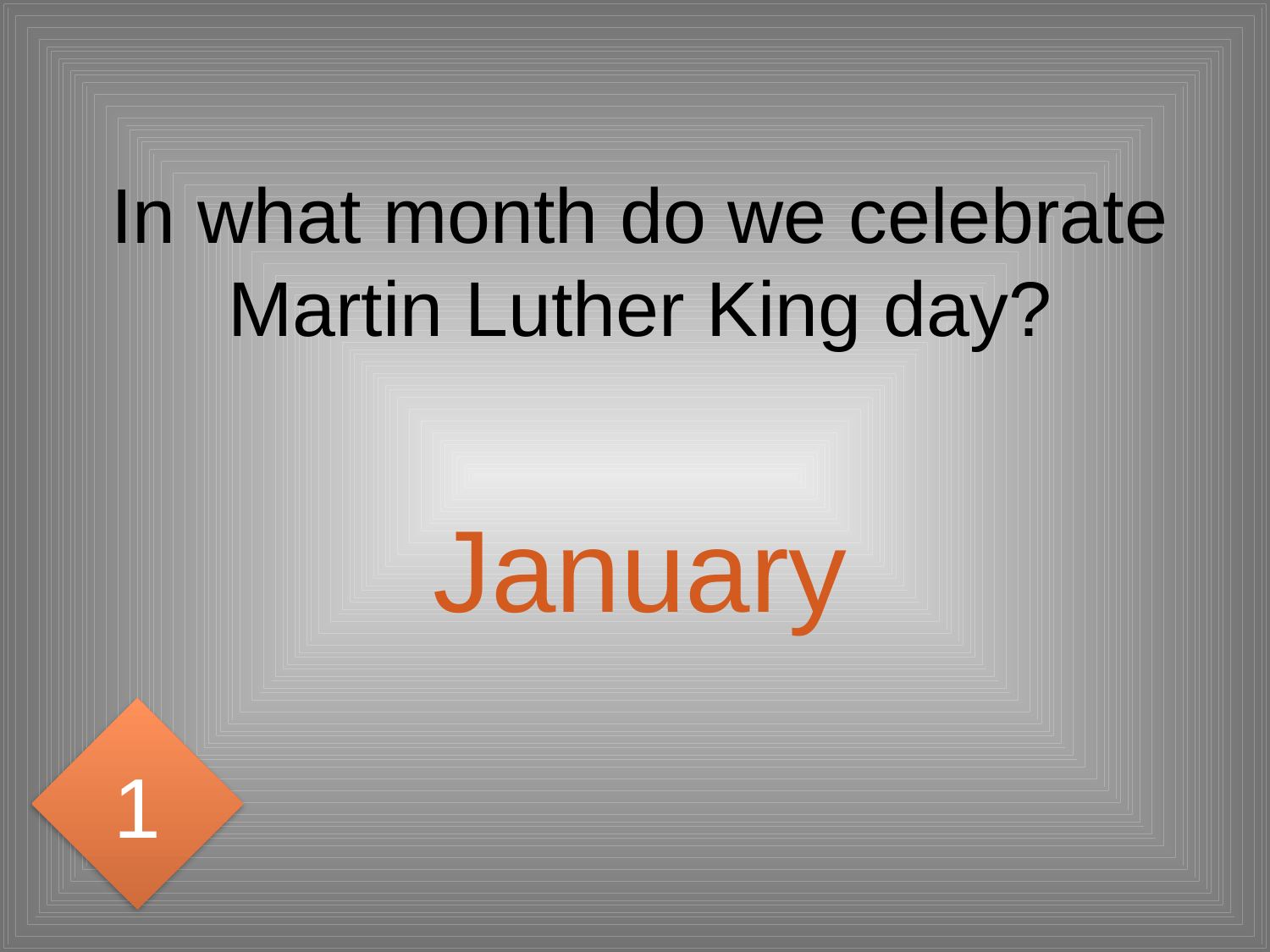

# In what month do we celebrate Martin Luther King day?
January
1